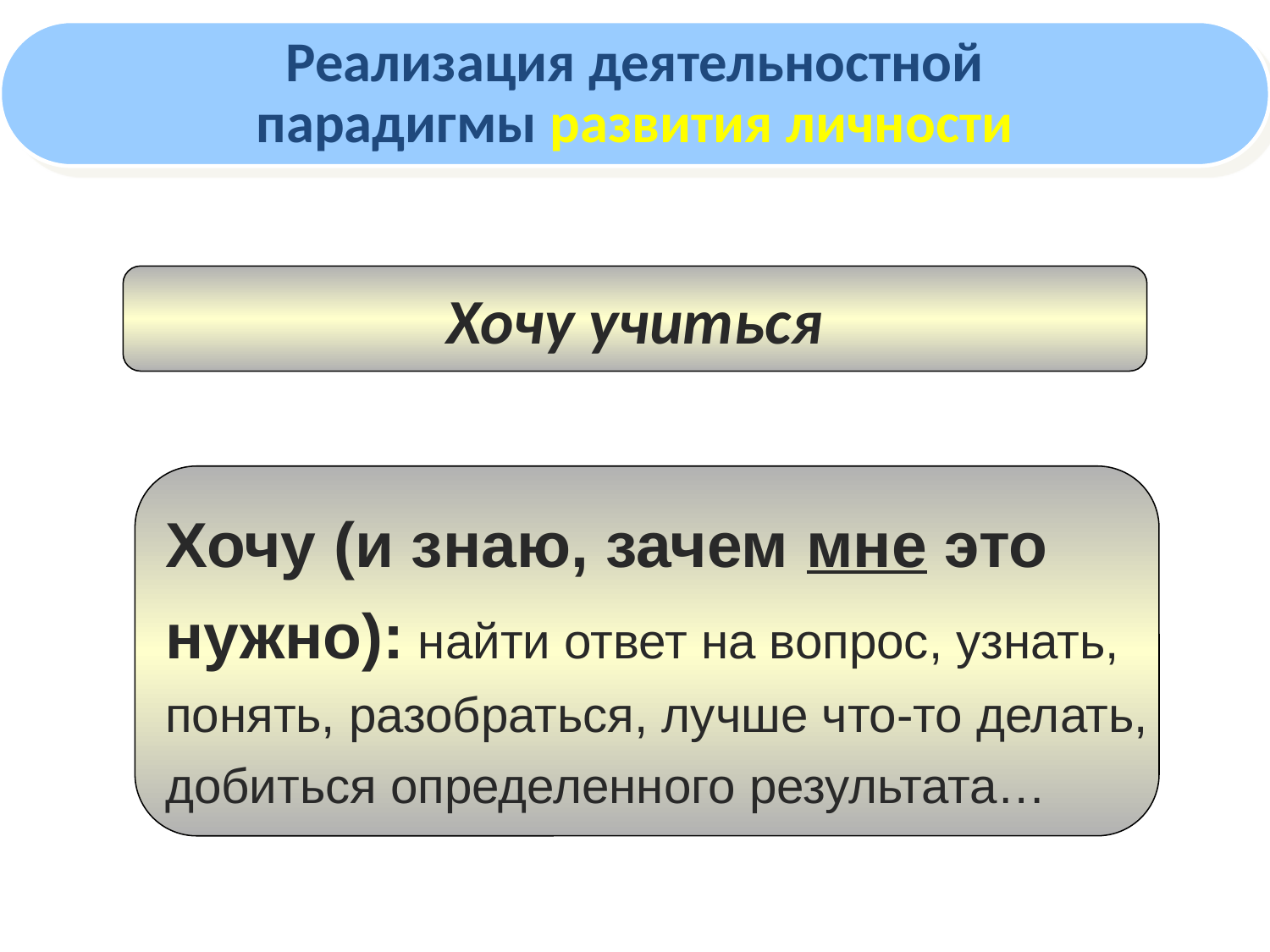

Реализация деятельностной
парадигмы развития личности
Хочу учиться
Хочу (и знаю, зачем мне это
нужно): найти ответ на вопрос, узнать,
понять, разобраться, лучше что-то делать,
добиться определенного результата…